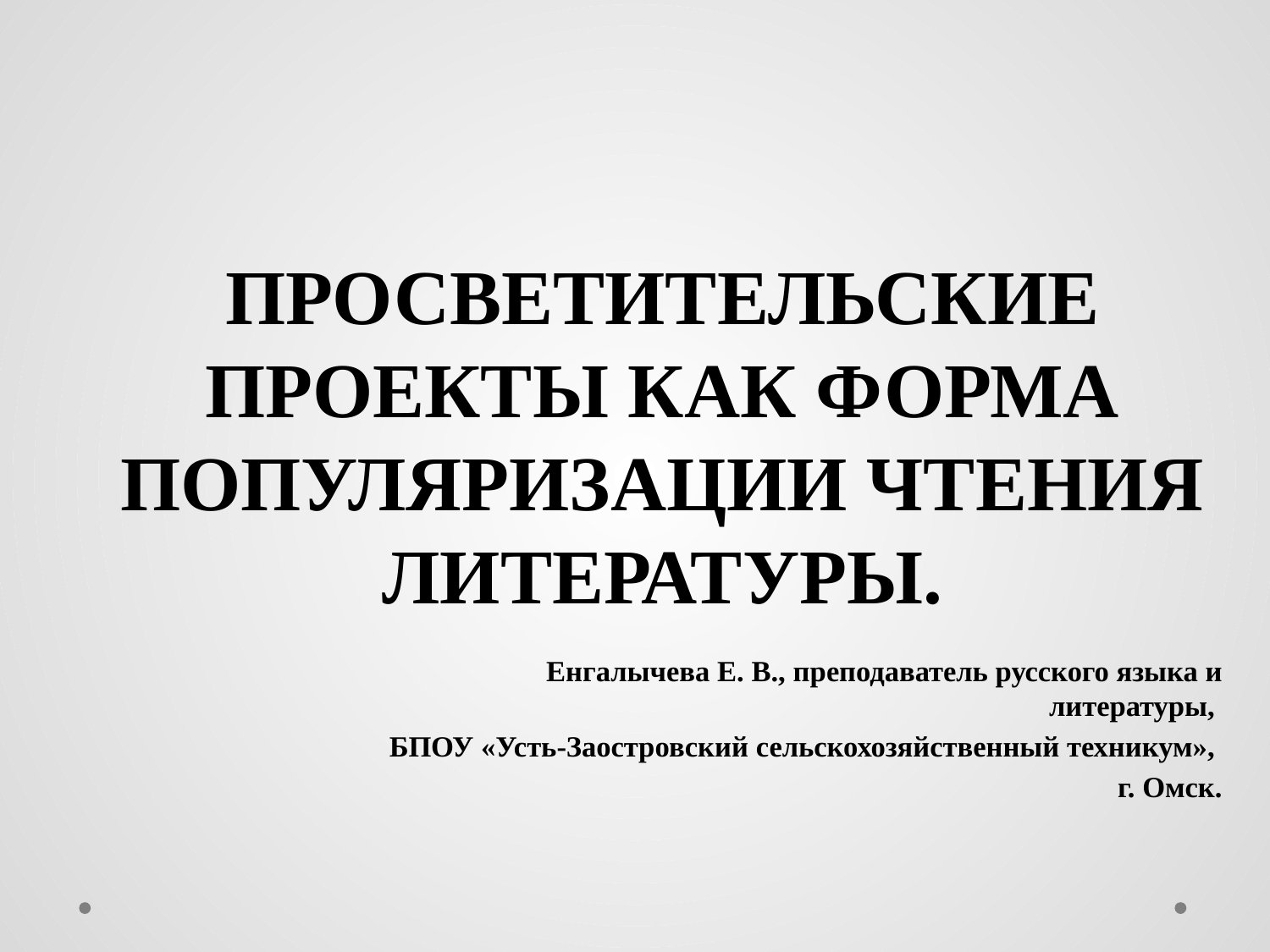

# ПРОСВЕТИТЕЛЬСКИЕ ПРОЕКТЫ КАК ФОРМА ПОПУЛЯРИЗАЦИИ ЧТЕНИЯ ЛИТЕРАТУРЫ.
Енгалычева Е. В., преподаватель русского языка и литературы,
БПОУ «Усть-Заостровский сельскохозяйственный техникум»,
г. Омск.